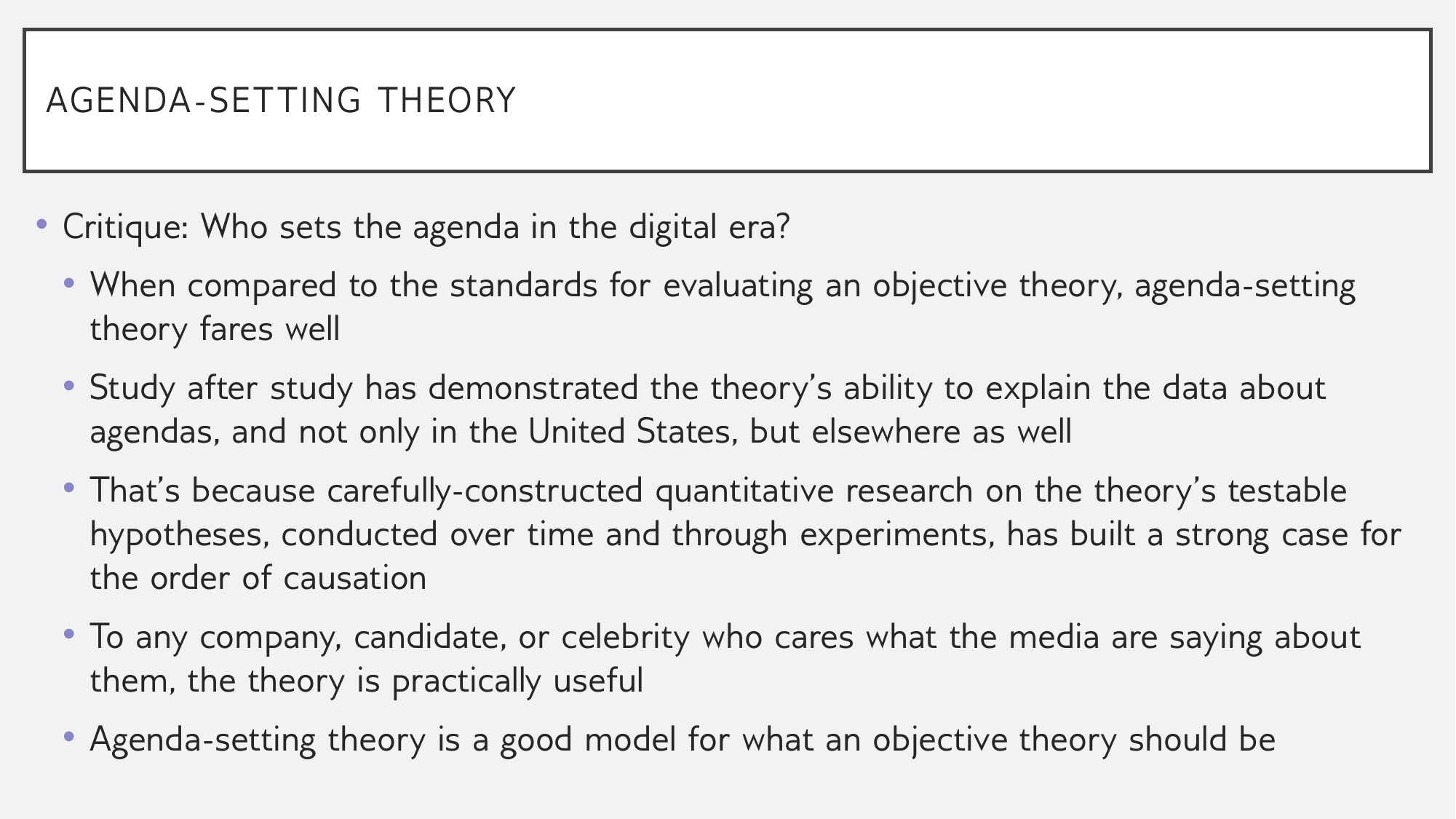

# Agenda-setting theory
Critique: Who sets the agenda in the digital era?
When compared to the standards for evaluating an objective theory, agenda-setting theory fares well
Study after study has demonstrated the theory’s ability to explain the data about agendas, and not only in the United States, but elsewhere as well
That’s because carefully-constructed quantitative research on the theory’s testable hypotheses, conducted over time and through experiments, has built a strong case for the order of causation
To any company, candidate, or celebrity who cares what the media are saying about them, the theory is practically useful
Agenda-setting theory is a good model for what an objective theory should be